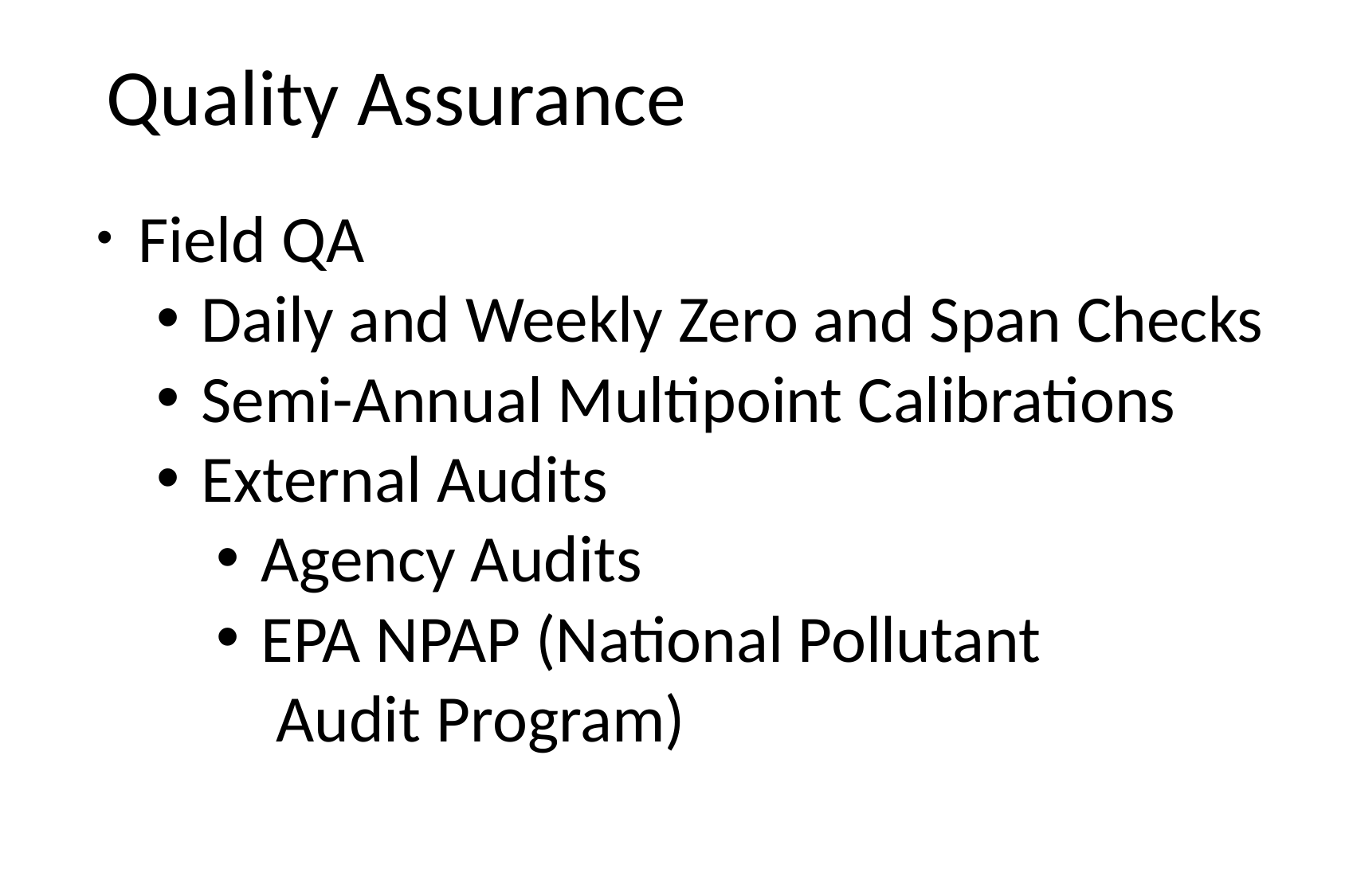

# Quality Assurance
 Field QA
 Daily and Weekly Zero and Span Checks
 Semi-Annual Multipoint Calibrations
 External Audits
 Agency Audits
 EPA NPAP (National Pollutant
    Audit Program)